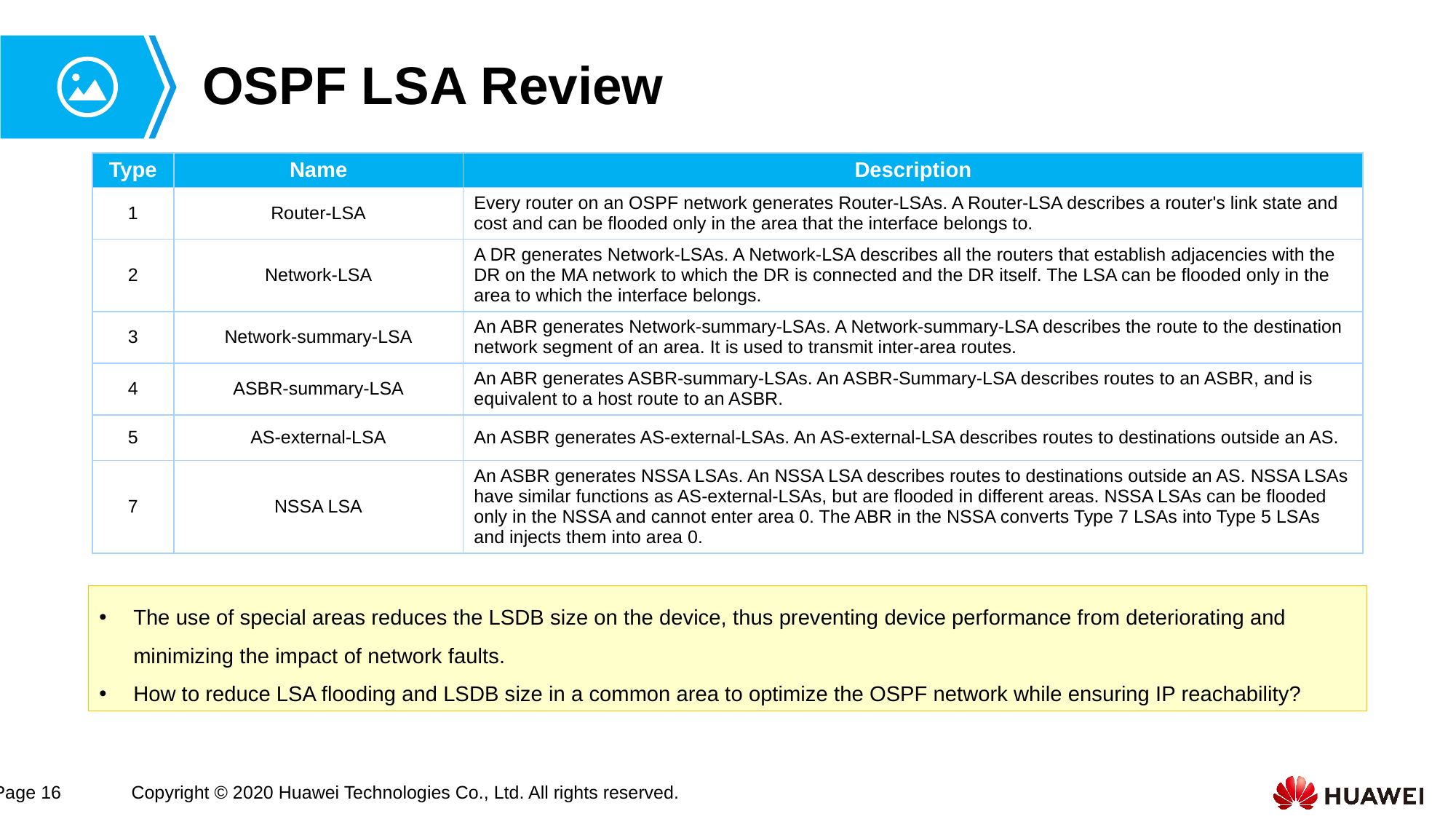

# OSPF LSA Review
| Type | Name | Description |
| --- | --- | --- |
| 1 | Router-LSA | Every router on an OSPF network generates Router-LSAs. A Router-LSA describes a router's link state and cost and can be flooded only in the area that the interface belongs to. |
| 2 | Network-LSA | A DR generates Network-LSAs. A Network-LSA describes all the routers that establish adjacencies with the DR on the MA network to which the DR is connected and the DR itself. The LSA can be flooded only in the area to which the interface belongs. |
| 3 | Network-summary-LSA | An ABR generates Network-summary-LSAs. A Network-summary-LSA describes the route to the destination network segment of an area. It is used to transmit inter-area routes. |
| 4 | ASBR-summary-LSA | An ABR generates ASBR-summary-LSAs. An ASBR-Summary-LSA describes routes to an ASBR, and is equivalent to a host route to an ASBR. |
| 5 | AS-external-LSA | An ASBR generates AS-external-LSAs. An AS-external-LSA describes routes to destinations outside an AS. |
| 7 | NSSA LSA | An ASBR generates NSSA LSAs. An NSSA LSA describes routes to destinations outside an AS. NSSA LSAs have similar functions as AS-external-LSAs, but are flooded in different areas. NSSA LSAs can be flooded only in the NSSA and cannot enter area 0. The ABR in the NSSA converts Type 7 LSAs into Type 5 LSAs and injects them into area 0. |
The use of special areas reduces the LSDB size on the device, thus preventing device performance from deteriorating and minimizing the impact of network faults.
How to reduce LSA flooding and LSDB size in a common area to optimize the OSPF network while ensuring IP reachability?